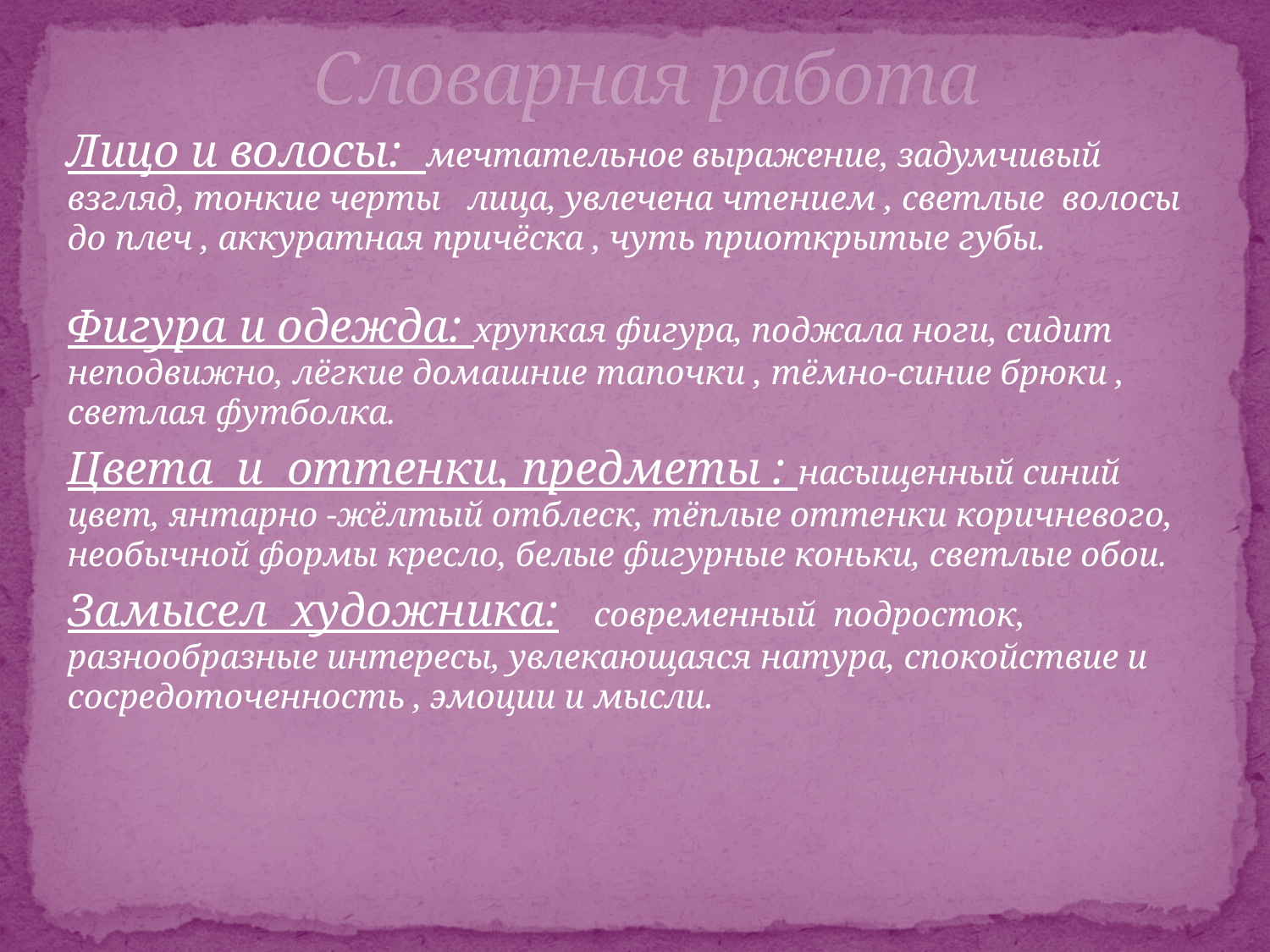

# Словарная работа
Лицо и волосы:  мечтательное выражение, задумчивый взгляд, тонкие черты   лица, увлечена чтением , светлые  волосы до плеч , аккуратная причёска , чуть приоткрытые губы.
Фигура и одежда: хрупкая фигура, поджала ноги, сидит неподвижно, лёгкие домашние тапочки , тёмно-синие брюки , светлая футболка.
Цвета  и  оттенки, предметы : насыщенный синий цвет, янтарно -жёлтый отблеск, тёплые оттенки коричневого, необычной формы кресло, белые фигурные коньки, светлые обои.
Замысел  художника:   современный  подросток, разнообразные интересы, увлекающаяся натура, спокойствие и сосредоточенность , эмоции и мысли.